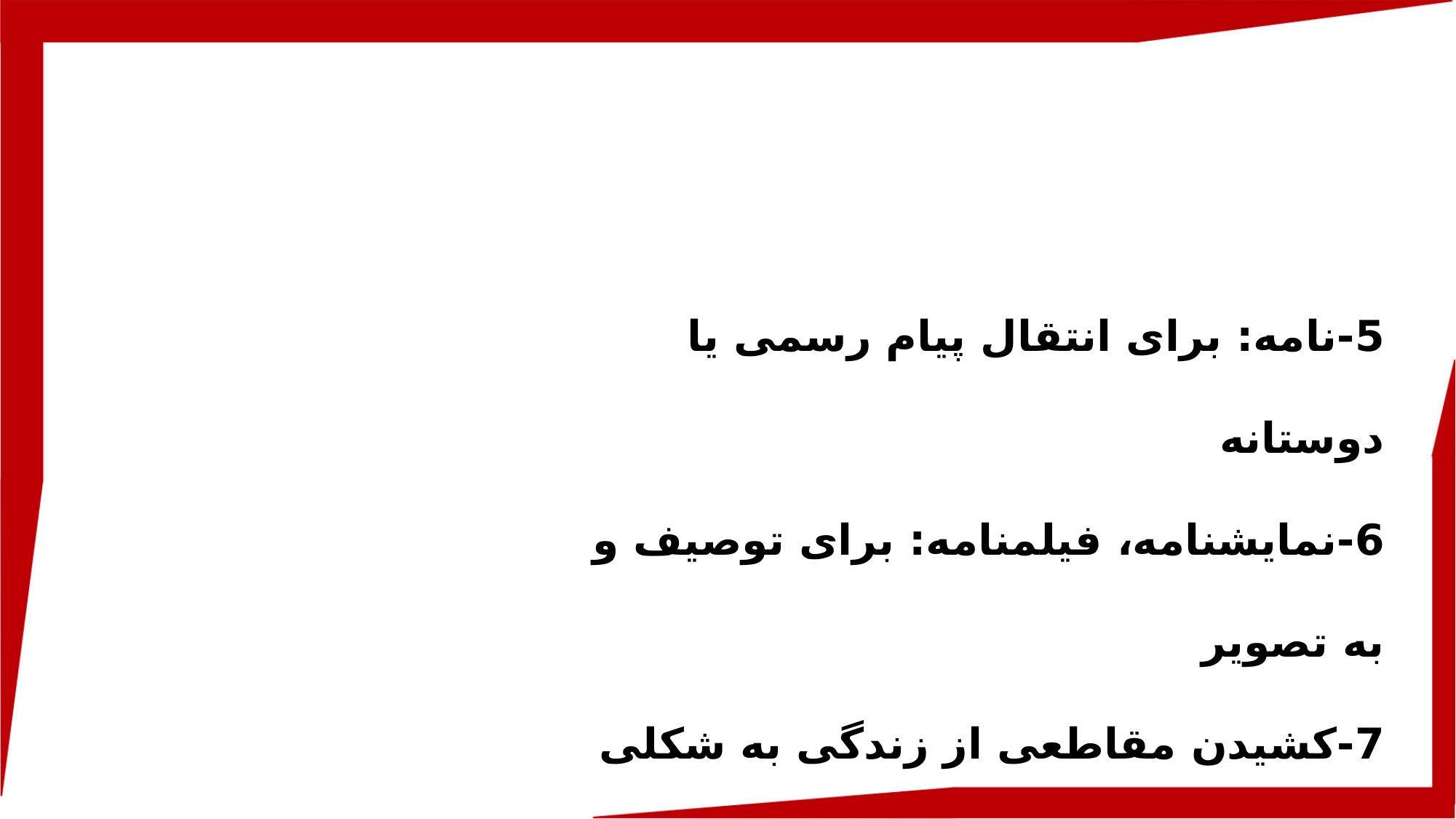

5-نامه: برای انتقال پیام رسمی یا دوستانه
6-نمایشنامه، فیلم­نامه: برای توصیف و به تصویر
7-کشیدن مقاطعی از زندگی به شکلی هنری
8-سفرنامه: برای شرح وقایع سفر واقعی یا خیالی
9-زندگینامه: برای شرح زندگانی یک شخص